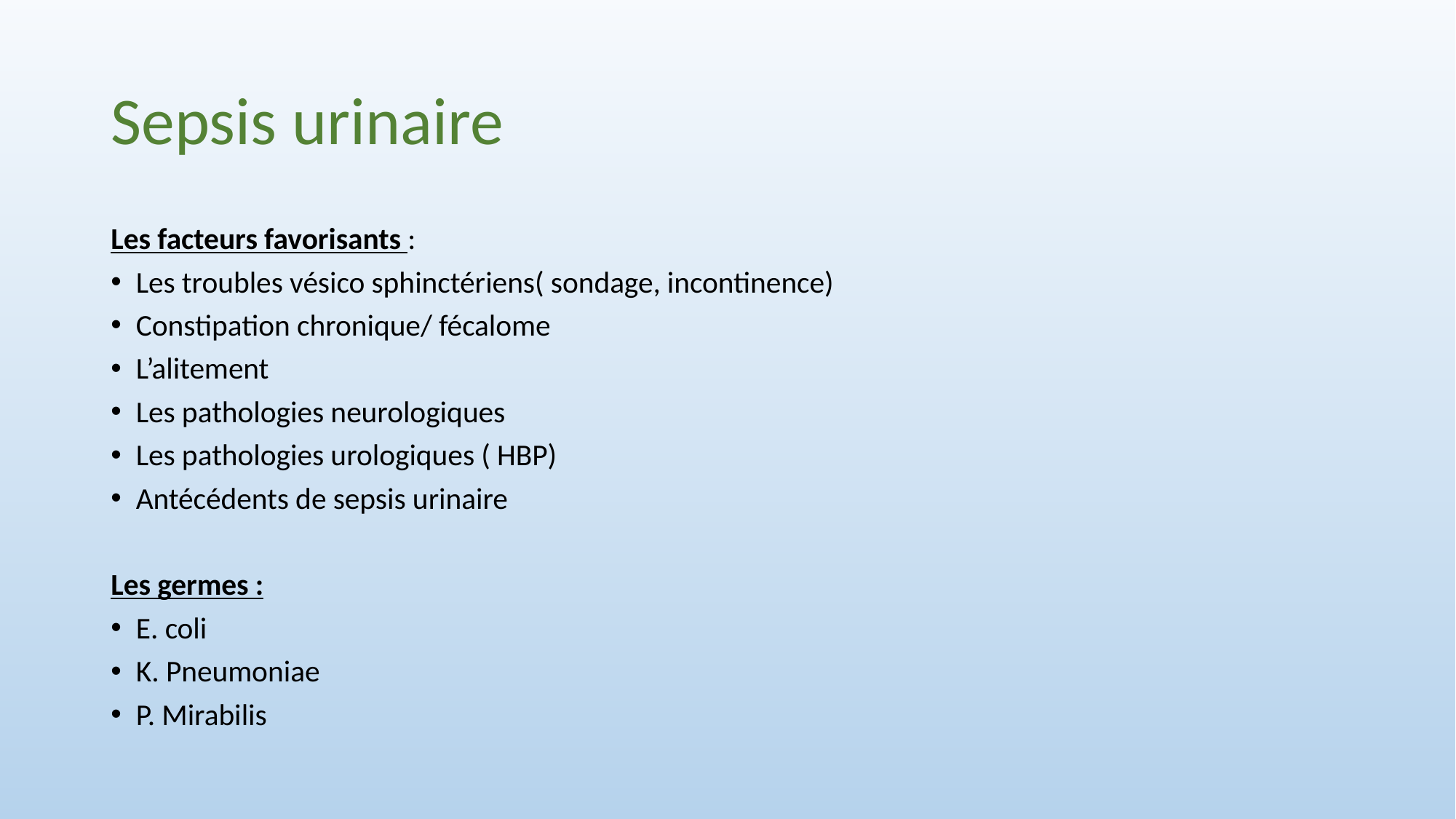

# Sepsis urinaire
Les facteurs favorisants :
Les troubles vésico sphinctériens( sondage, incontinence)
Constipation chronique/ fécalome
L’alitement
Les pathologies neurologiques
Les pathologies urologiques ( HBP)
Antécédents de sepsis urinaire

Les germes :
E. coli
K. Pneumoniae
P. Mirabilis